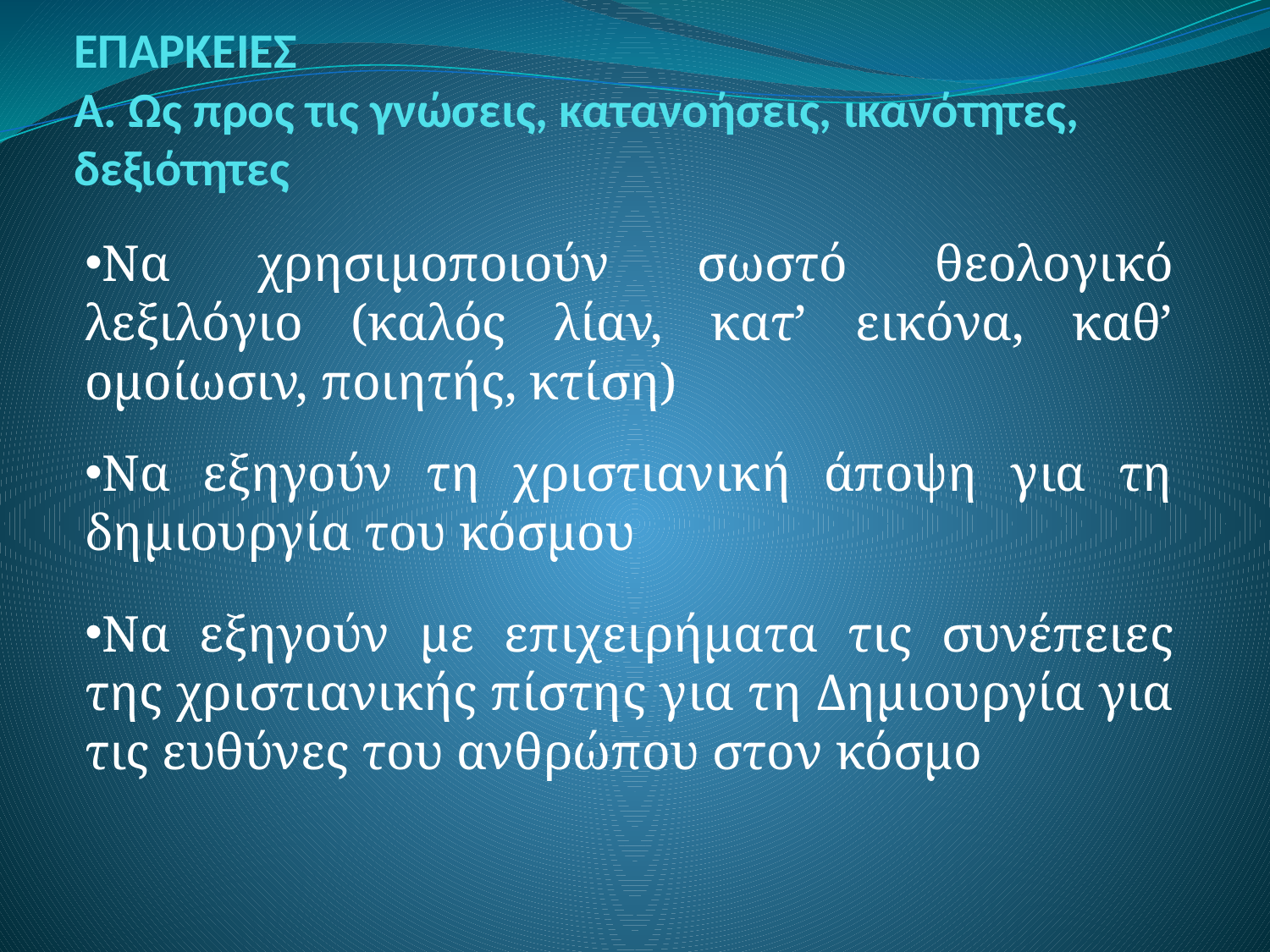

# ΕΠΑΡΚΕΙΕΣ Α. Ως προς τις γνώσεις, κατανοήσεις, ικανότητες, δεξιότητες
Να χρησιμοποιούν σωστό θεολογικό λεξιλόγιο (καλός λίαν, κατ’ εικόνα, καθ’ ομοίωσιν, ποιητής, κτίση)
Να εξηγούν τη χριστιανική άποψη για τη δημιουργία του κόσμου
Να εξηγούν με επιχειρήματα τις συνέπειες της χριστιανικής πίστης για τη Δημιουργία για τις ευθύνες του ανθρώπου στον κόσμο